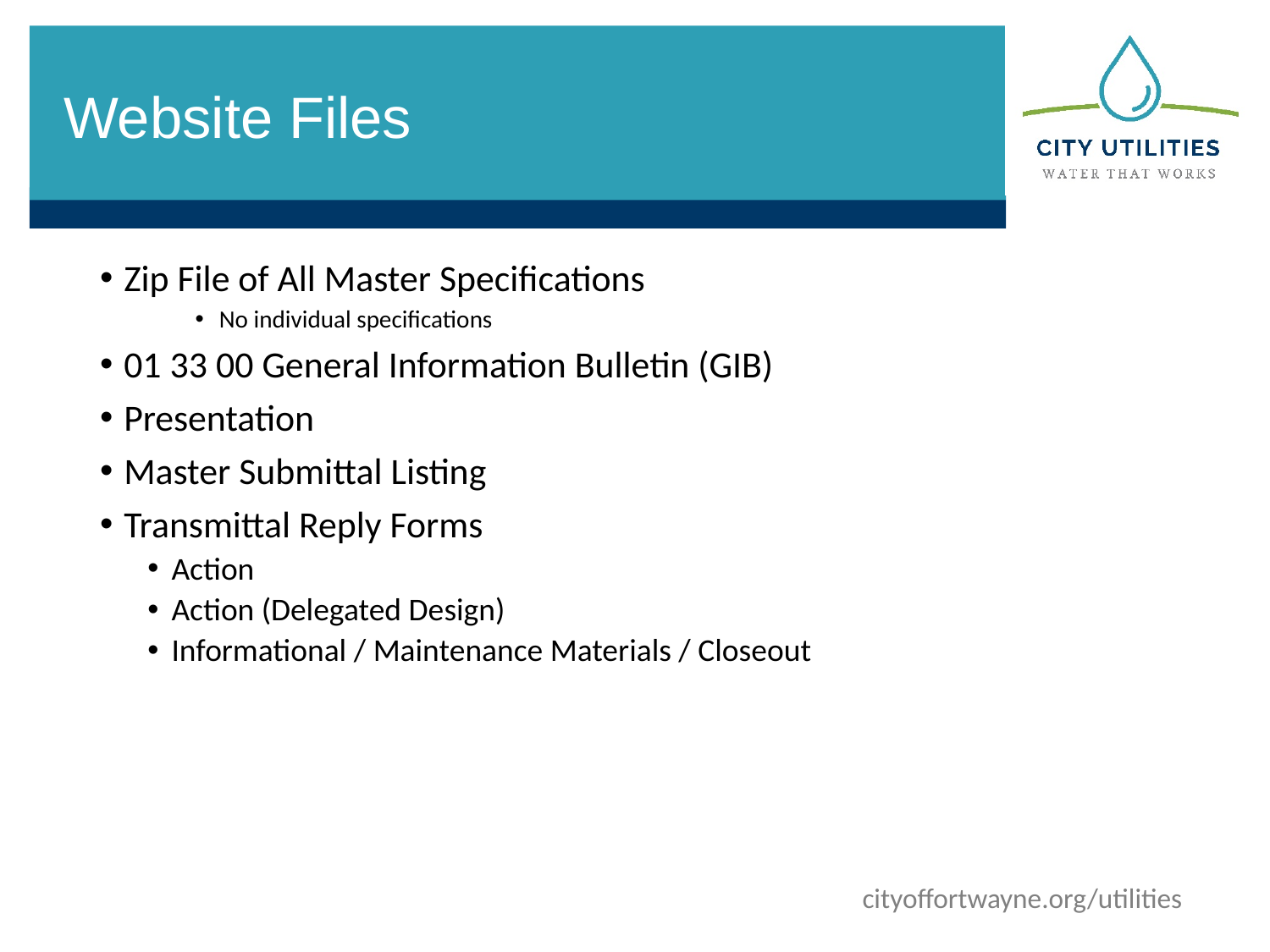

# Website Files
Zip File of All Master Specifications
No individual specifications
01 33 00 General Information Bulletin (GIB)
Presentation
Master Submittal Listing
Transmittal Reply Forms
Action
Action (Delegated Design)
Informational / Maintenance Materials / Closeout